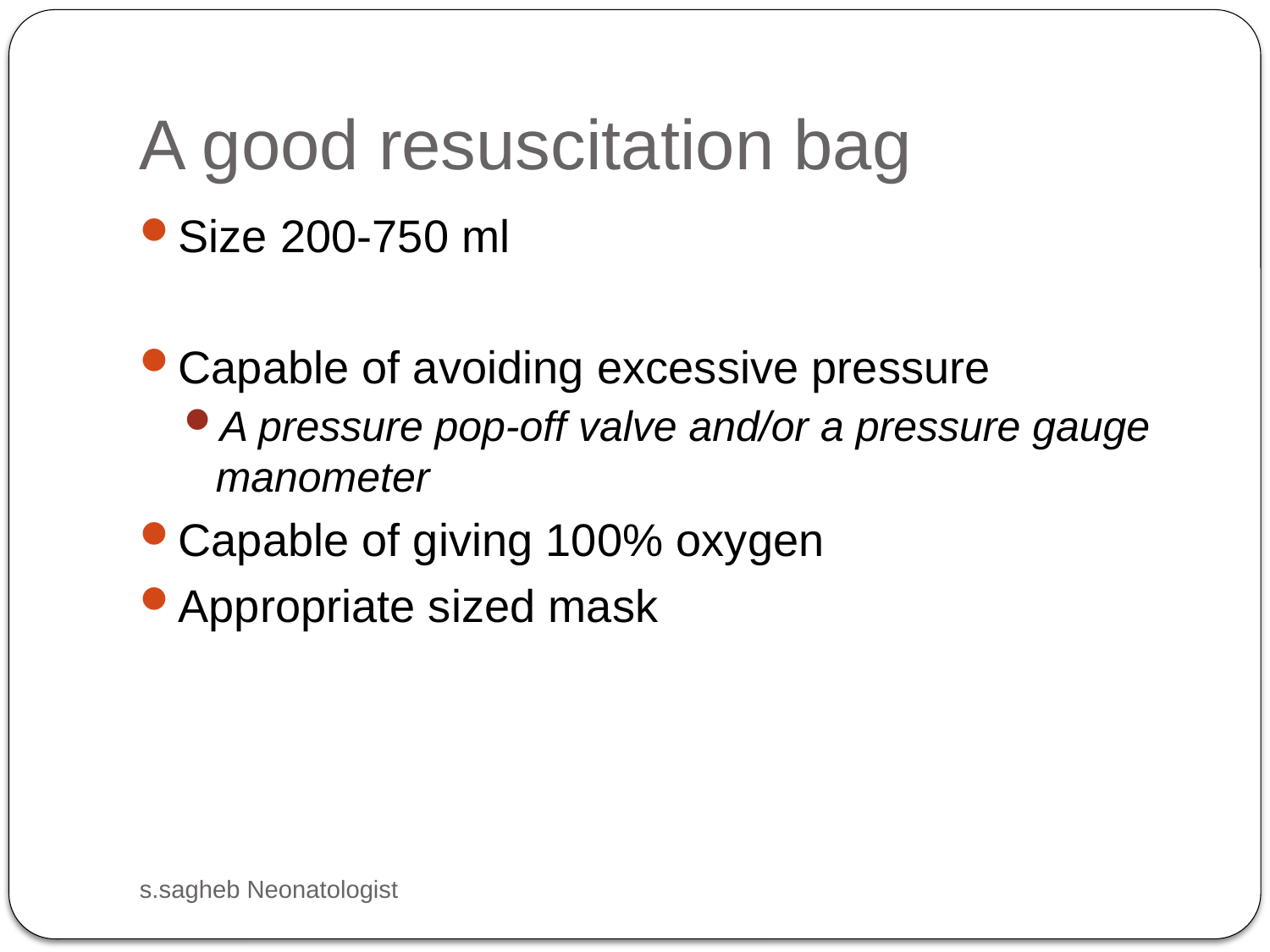

# A good resuscitation bag
Size 200-750 ml

Capable of avoiding excessive pressure
A pressure pop-off valve and/or a pressure gauge manometer
Capable of giving 100% oxygen
Appropriate sized mask

s.sagheb Neonatologist